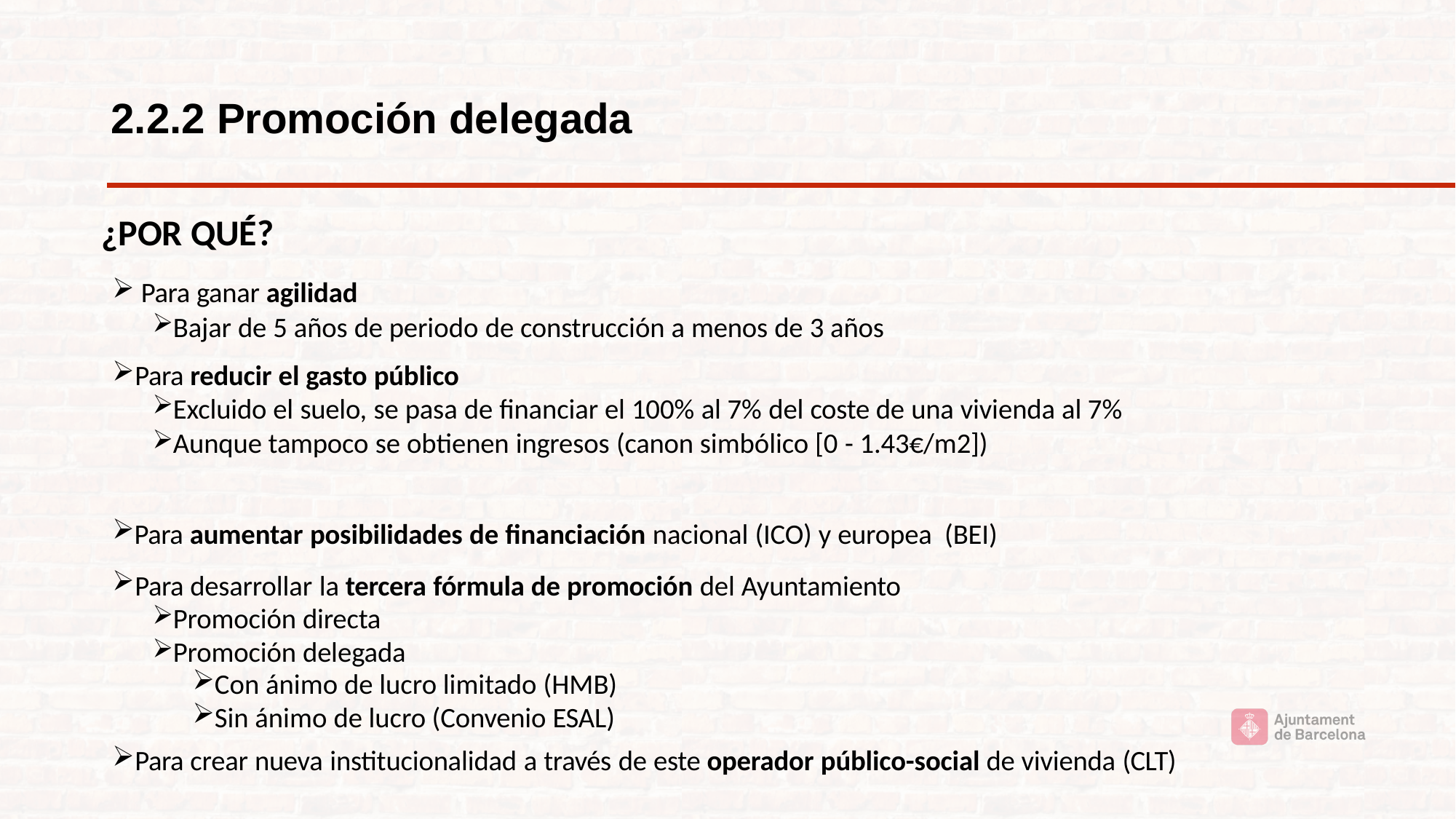

# 2.2.2 Promoción delegada
¿POR QUÉ?
Para ganar agilidad
Bajar de 5 años de periodo de construcción a menos de 3 años
Para reducir el gasto público
Excluido el suelo, se pasa de financiar el 100% al 7% del coste de una vivienda al 7%
Aunque tampoco se obtienen ingresos (canon simbólico [0 - 1.43€/m2])

Para aumentar posibilidades de financiación nacional (ICO) y europea  (BEI)
Para desarrollar la tercera fórmula de promoción del Ayuntamiento
Promoción directa
Promoción delegada
Con ánimo de lucro limitado (HMB)
Sin ánimo de lucro (Convenio ESAL)
Para crear nueva institucionalidad a través de este operador público-social de vivienda (CLT)